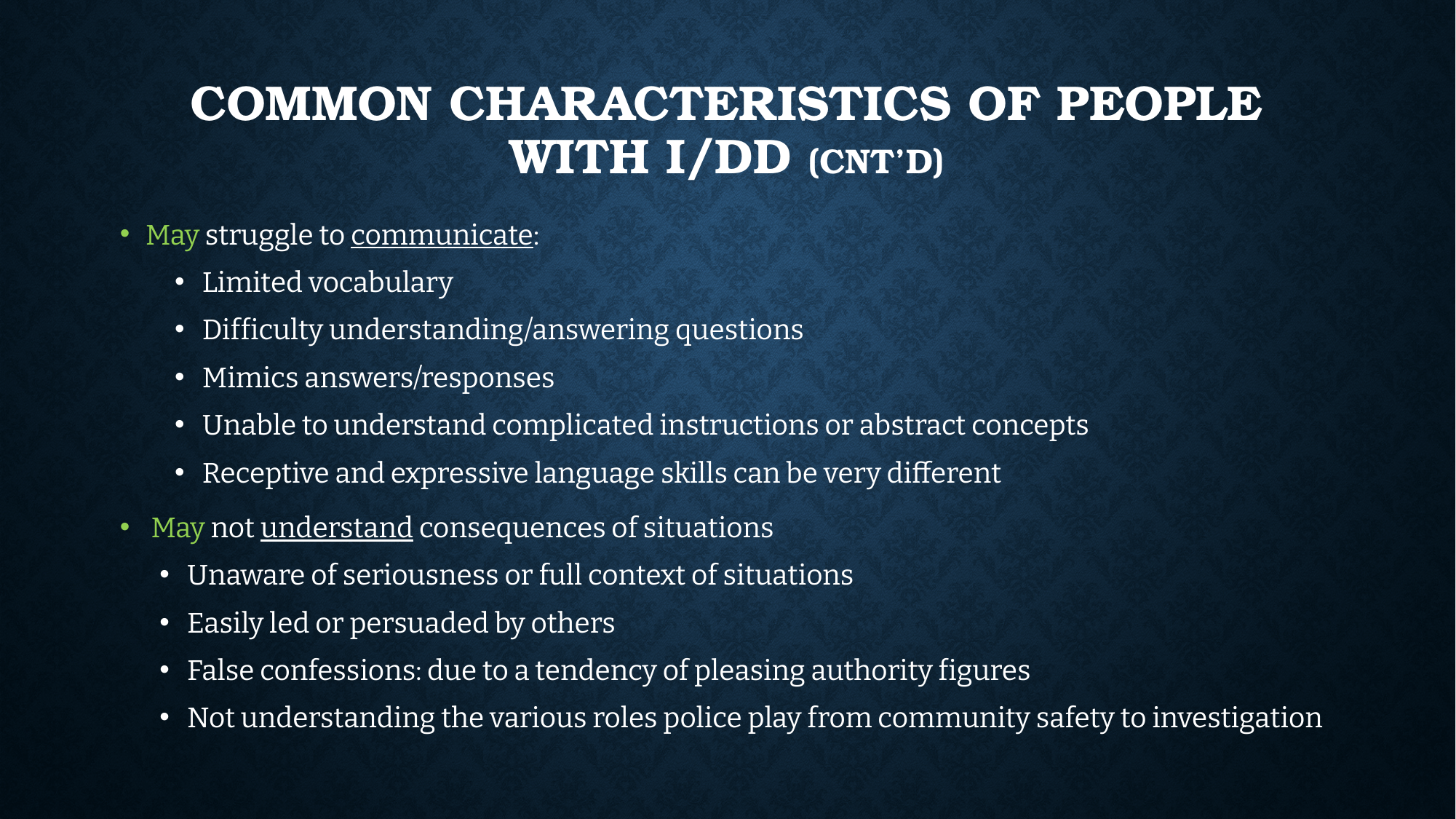

# Common Characteristics of people with i/DD (cnt’d)
May struggle to communicate:
Limited vocabulary
Difficulty understanding/answering questions
Mimics answers/responses
Unable to understand complicated instructions or abstract concepts
Receptive and expressive language skills can be very different
May not understand consequences of situations
Unaware of seriousness or full context of situations
Easily led or persuaded by others
False confessions: due to a tendency of pleasing authority figures
Not understanding the various roles police play from community safety to investigation